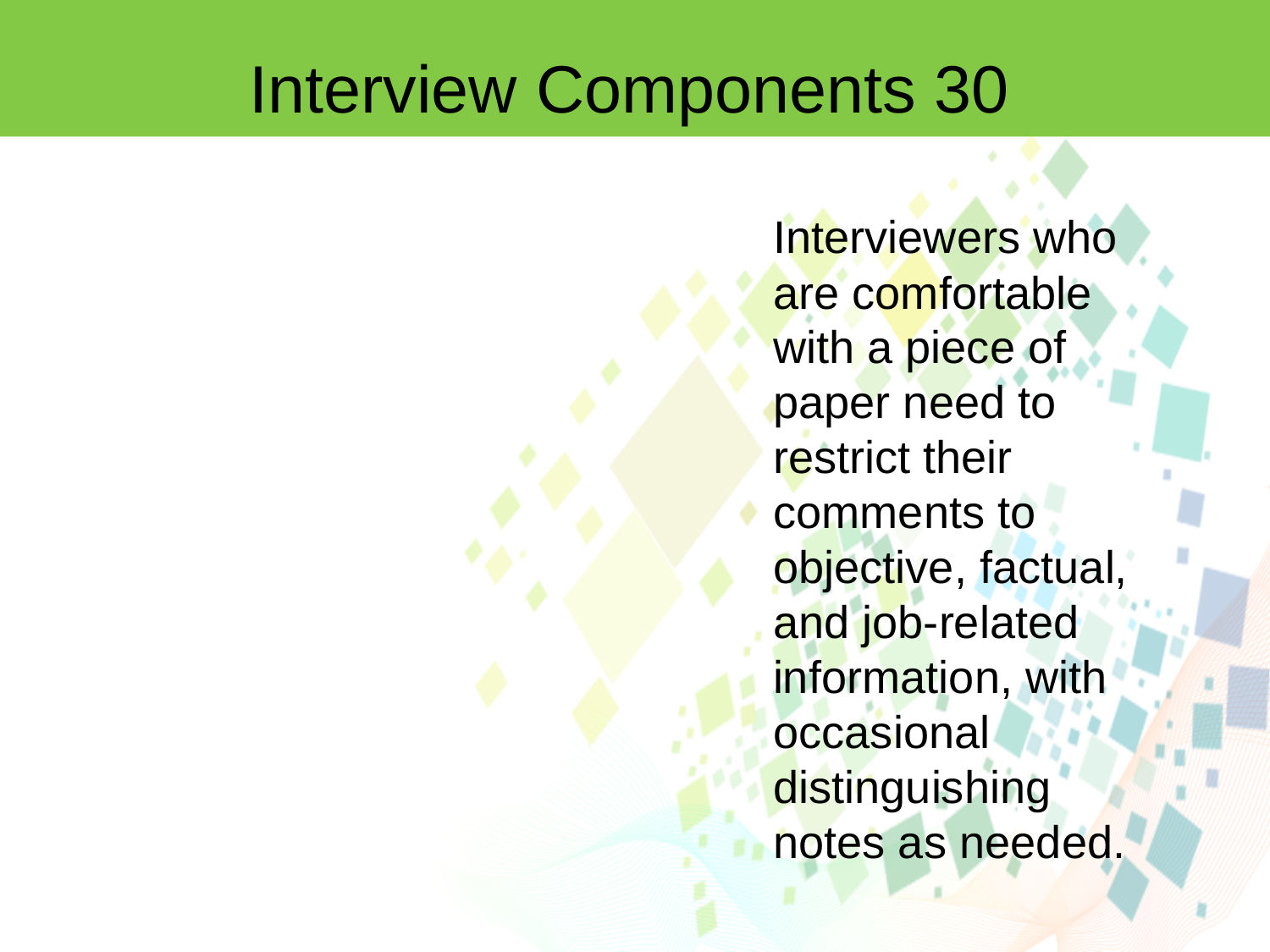

Interview Components 30
Interviewers who are comfortable with a piece of paper need to restrict their comments to objective, factual, and job-related information, with occasional distinguishing
notes as needed.